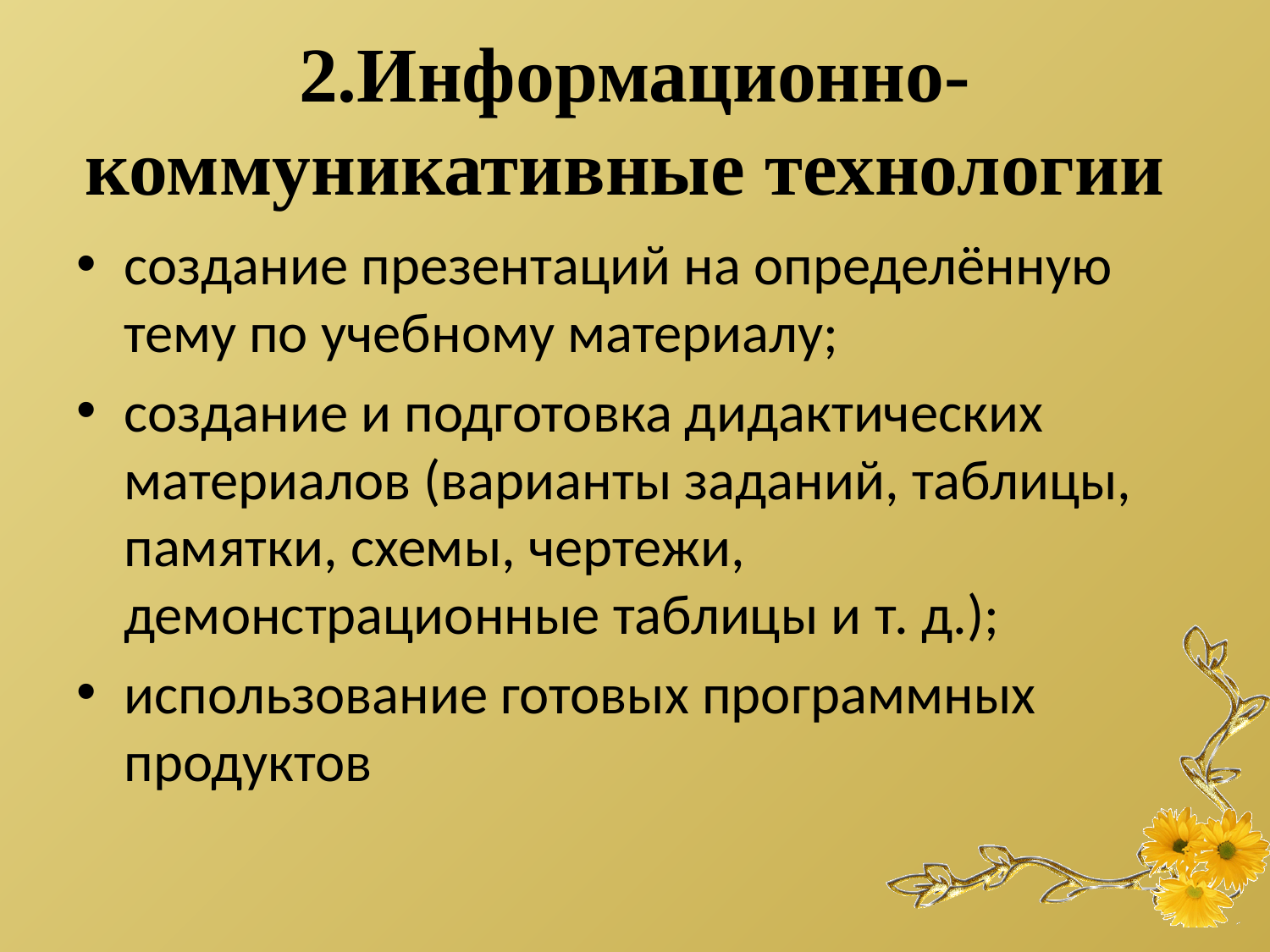

# 2.Информационно-коммуникативные технологии
создание презентаций на определённую тему по учебному материалу;
создание и подготовка дидактических материалов (варианты заданий, таблицы, памятки, схемы, чертежи, демонстрационные таблицы и т. д.);
использование готовых программных продуктов